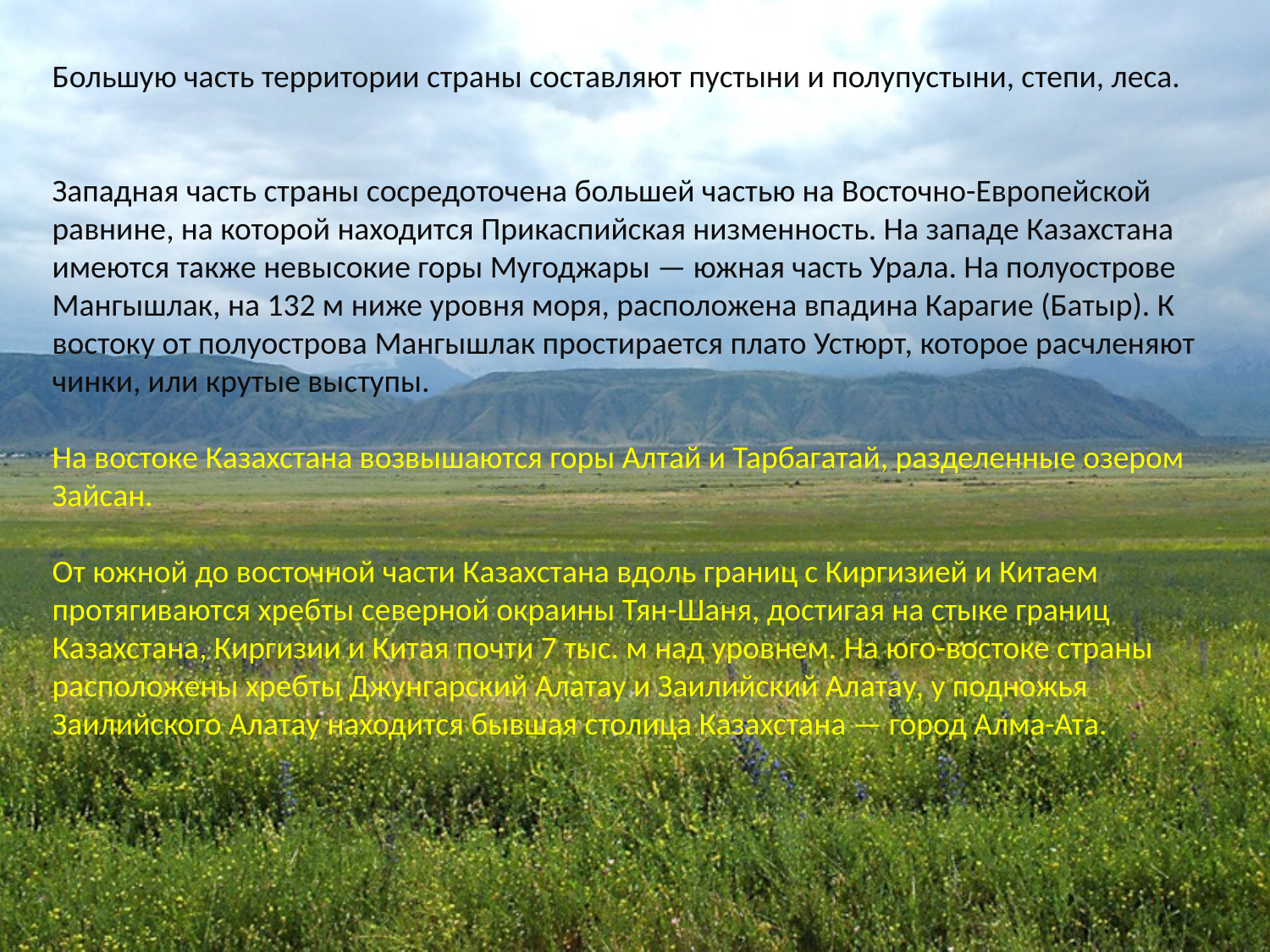

Большую часть территории страны составляют пустыни и полупустыни, степи, леса.

Западная часть страны сосредоточена большей частью на Восточно-Европейской равнине, на которой находится Прикаспийская низменность. На западе Казахстана имеются также невысокие горы Мугоджары — южная часть Урала. На полуострове Мангышлак, на 132 м ниже уровня моря, расположена впадина Карагие (Батыр). К востоку от полуострова Мангышлак простирается плато Устюрт, которое расчленяют чинки, или крутые выступы.

На востоке Казахстана возвышаются горы Алтай и Тарбагатай, разделенные озером Зайсан.

От южной до восточной части Казахстана вдоль границ с Киргизией и Китаем протягиваются хребты северной окраины Тян-Шаня, достигая на стыке границ Казахстана, Киргизии и Китая почти 7 тыс. м над уровнем. На юго-востоке страны расположены хребты Джунгарский Алатау и Заилийский Алатау, у подножья Заилийского Алатау находится бывшая столица Казахстана — город Алма-Ата.